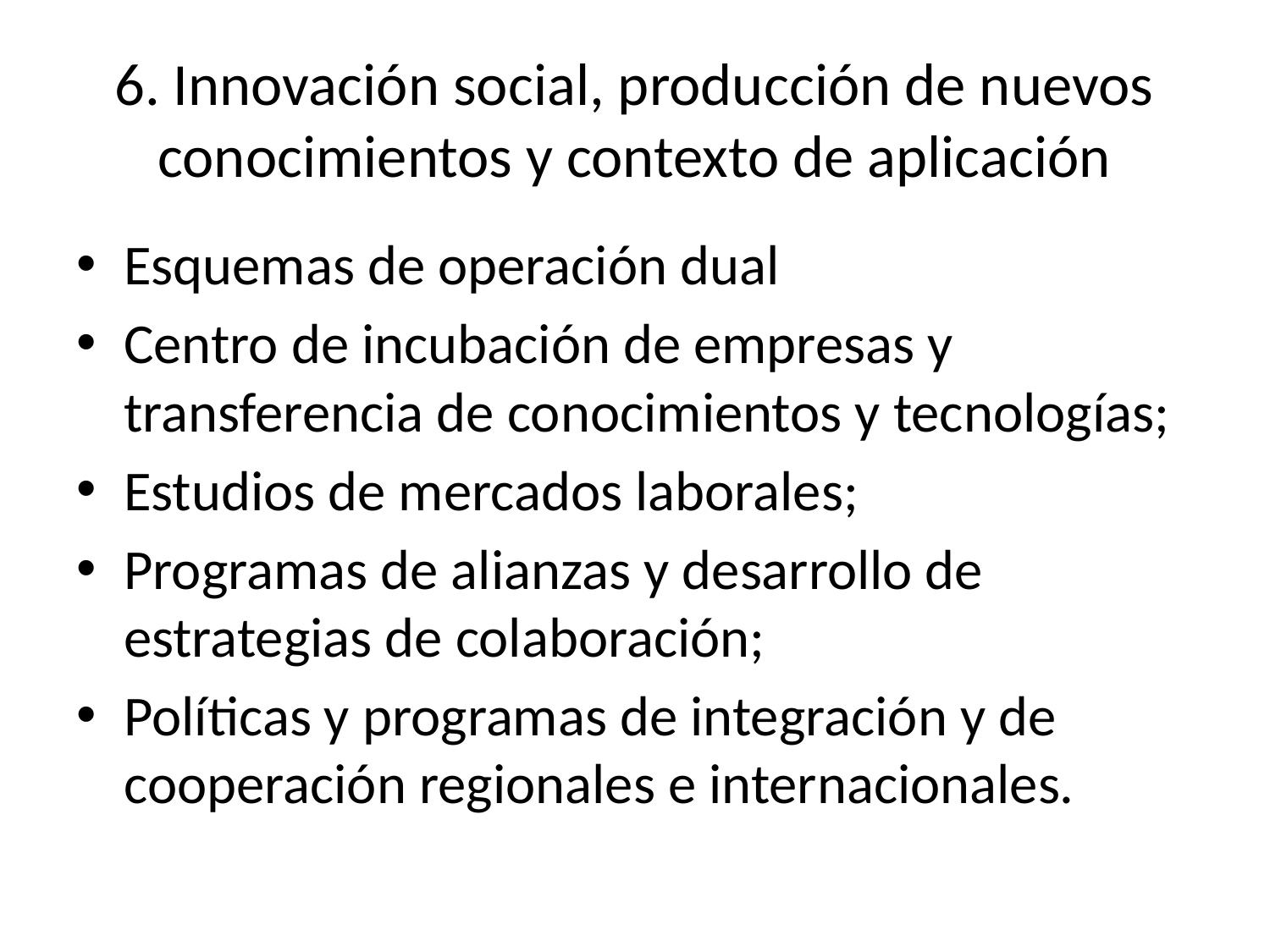

# 6. Innovación social, producción de nuevos conocimientos y contexto de aplicación
Esquemas de operación dual
Centro de incubación de empresas y transferencia de conocimientos y tecnologías;
Estudios de mercados laborales;
Programas de alianzas y desarrollo de estrategias de colaboración;
Políticas y programas de integración y de cooperación regionales e internacionales.